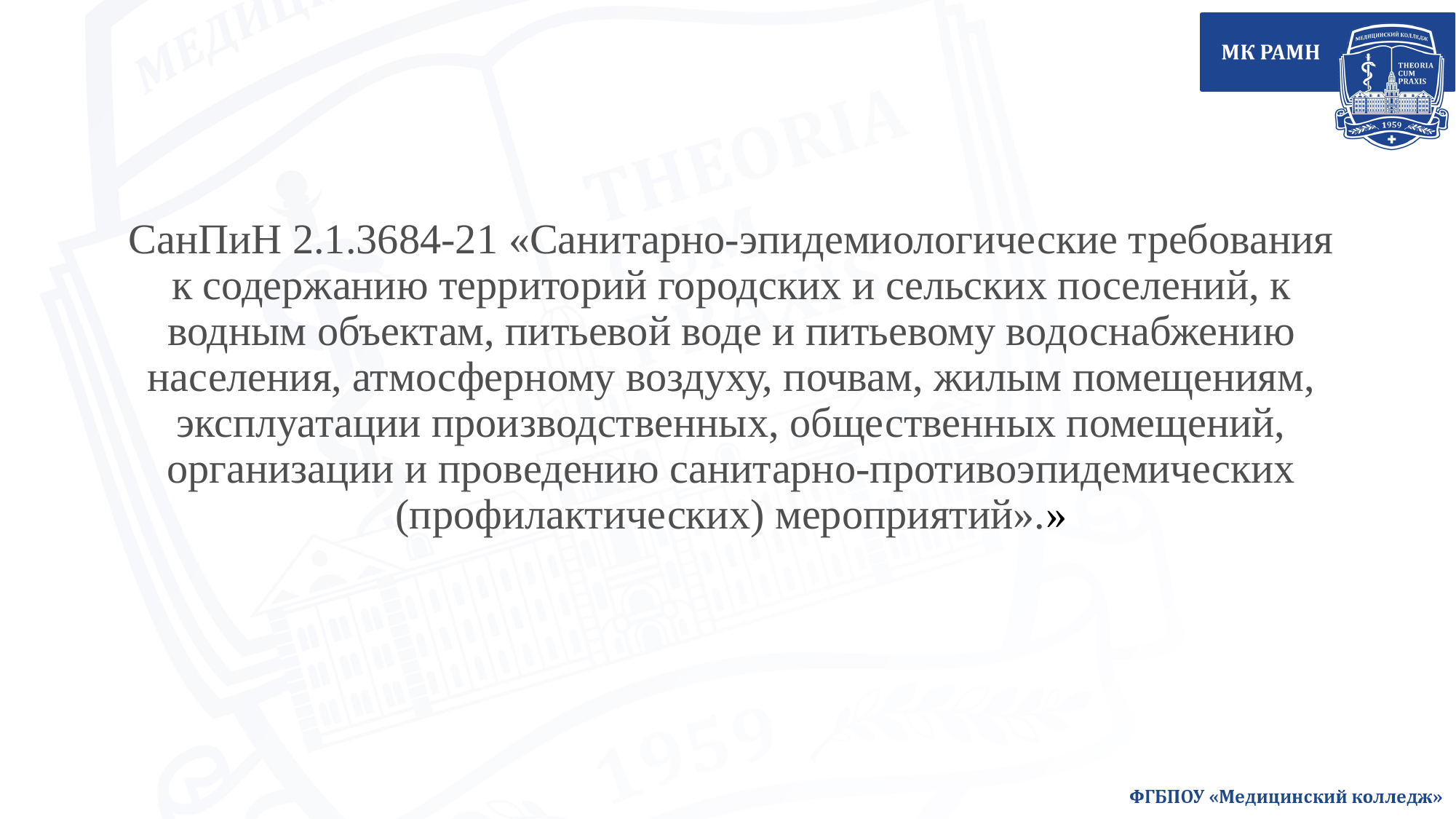

# СанПиН 2.1.3684-21 «Санитарно-эпидемиологические требования к содержанию территорий городских и сельских поселений, к водным объектам, питьевой воде и питьевому водоснабжению населения, атмосферному воздуху, почвам, жилым помещениям, эксплуатации производственных, общественных помещений, организации и проведению санитарно-противоэпидемических (профилактических) мероприятий».»